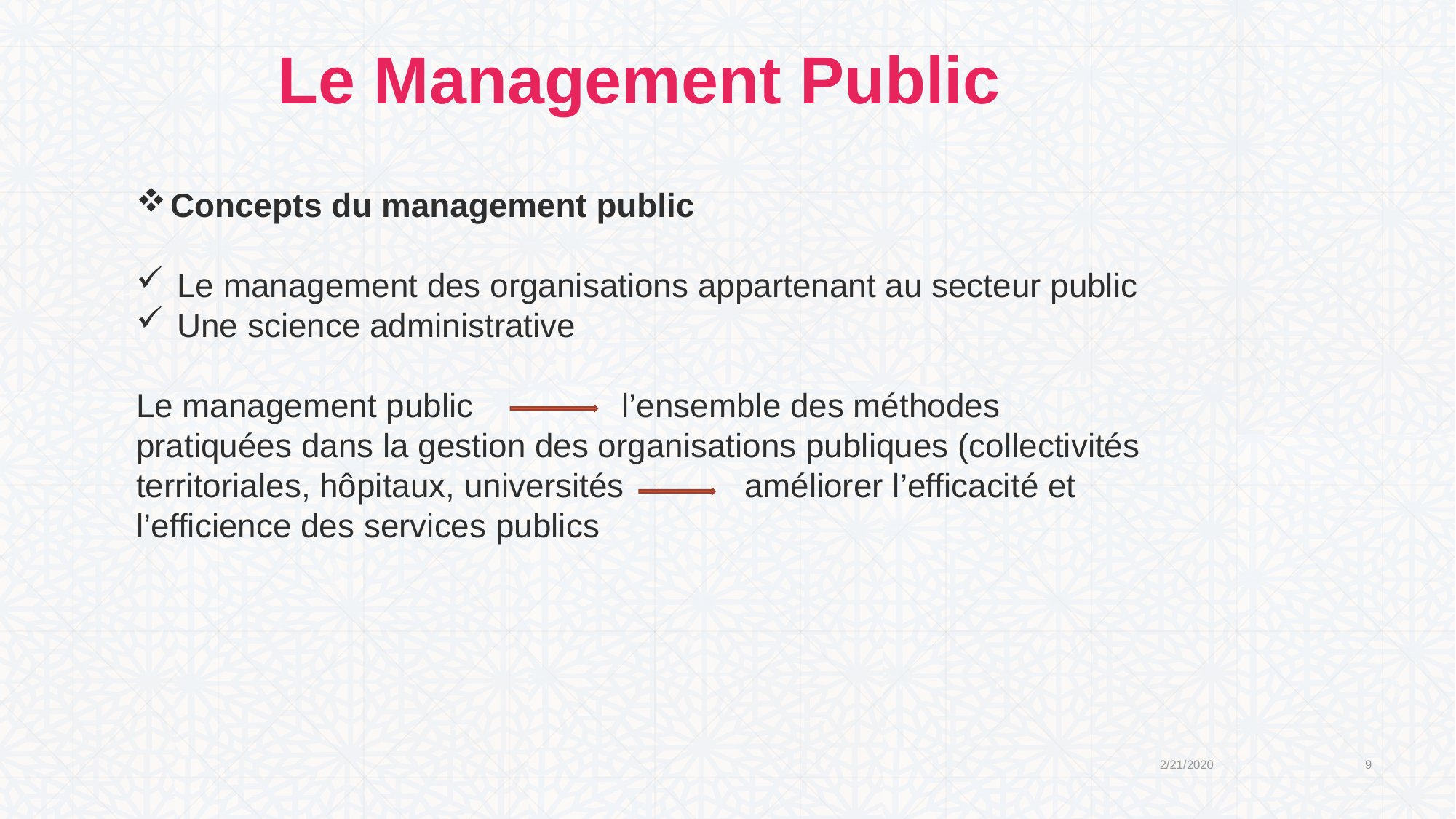

Le Management Public
Concepts du management public

Le management des organisations appartenant au secteur public
Une science administrative

Le management public                l’ensemble des méthodes pratiquées dans la gestion des organisations publiques (collectivités territoriales, hôpitaux, universités             améliorer l’efficacité et l’efficience des services publics

2/21/2020
9